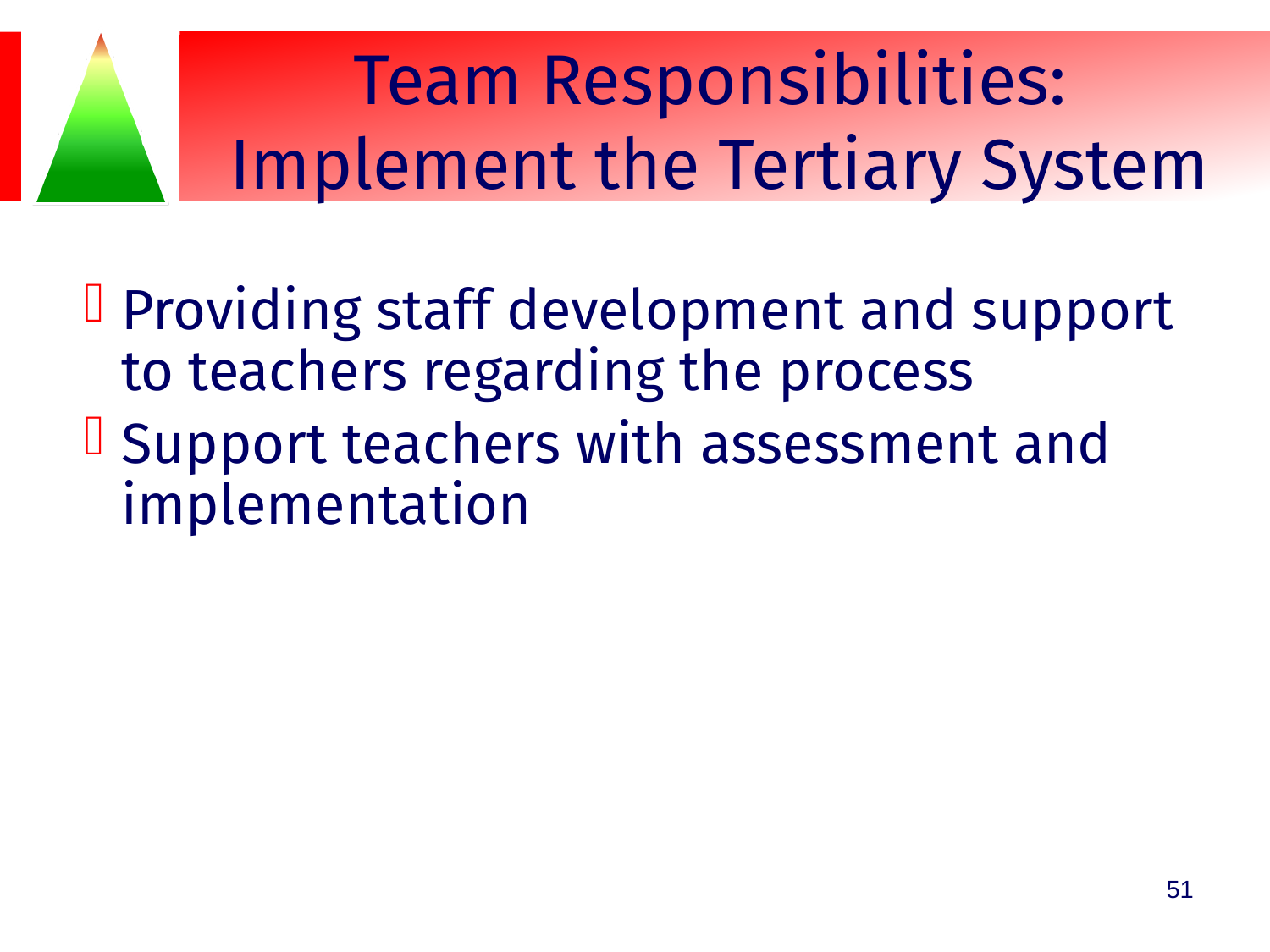

# Team Responsibilities:  Implement the Tertiary System
Providing staff development and support to teachers regarding the process
Support teachers with assessment and implementation

51